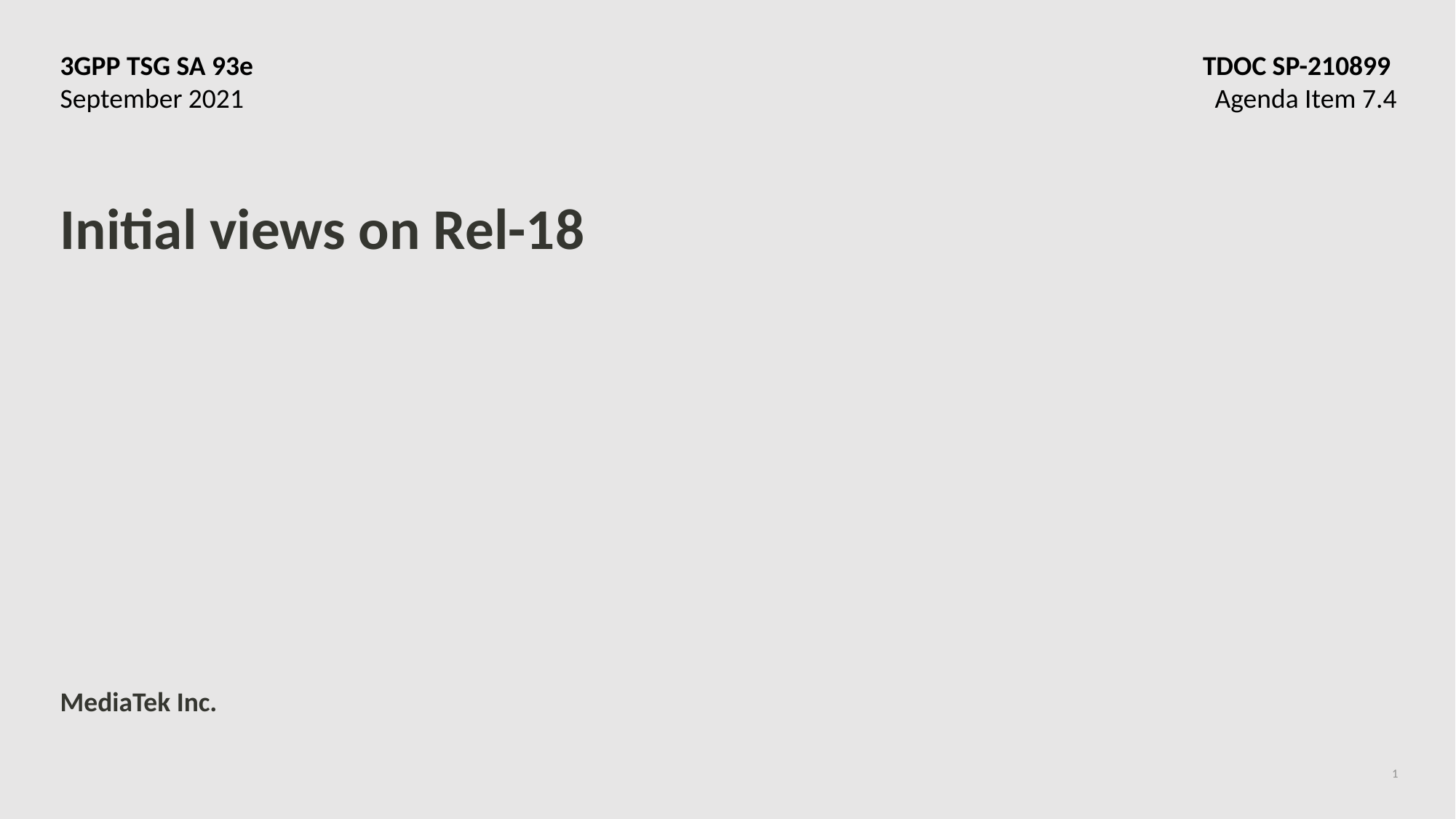

3GPP TSG SA 93e 	TDOC SP-210899
September 2021	Agenda Item 7.4
# Initial views on Rel-18

MediaTek Inc.
1